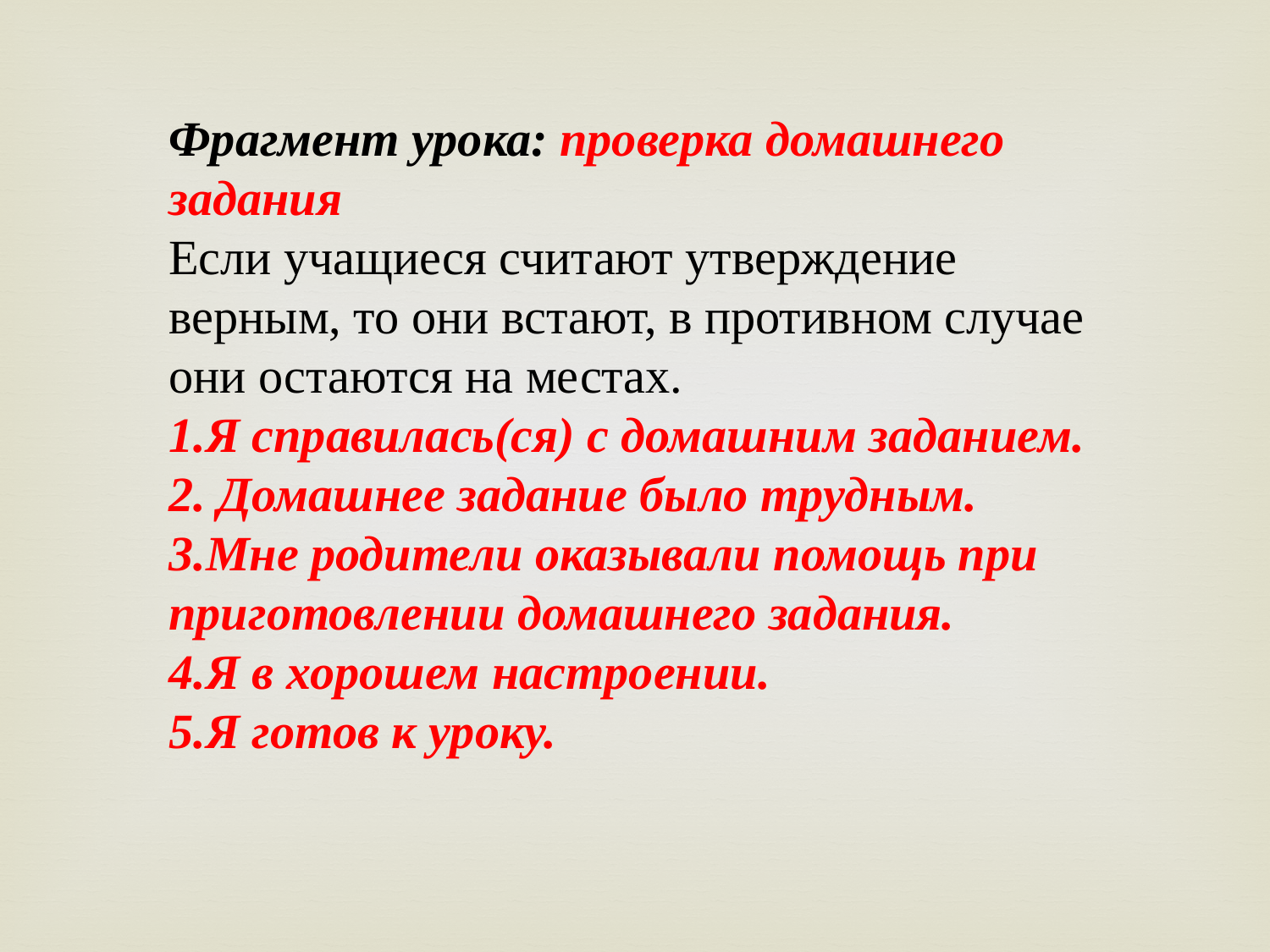

Фрагмент урока: проверка домашнего задания
Если учащиеся считают утверждение верным, то они встают, в противном случае они остаются на местах.
1.Я справилась(ся) с домашним заданием.
2. Домашнее задание было трудным.
3.Мне родители оказывали помощь при приготовлении домашнего задания.
4.Я в хорошем настроении.
5.Я готов к уроку.